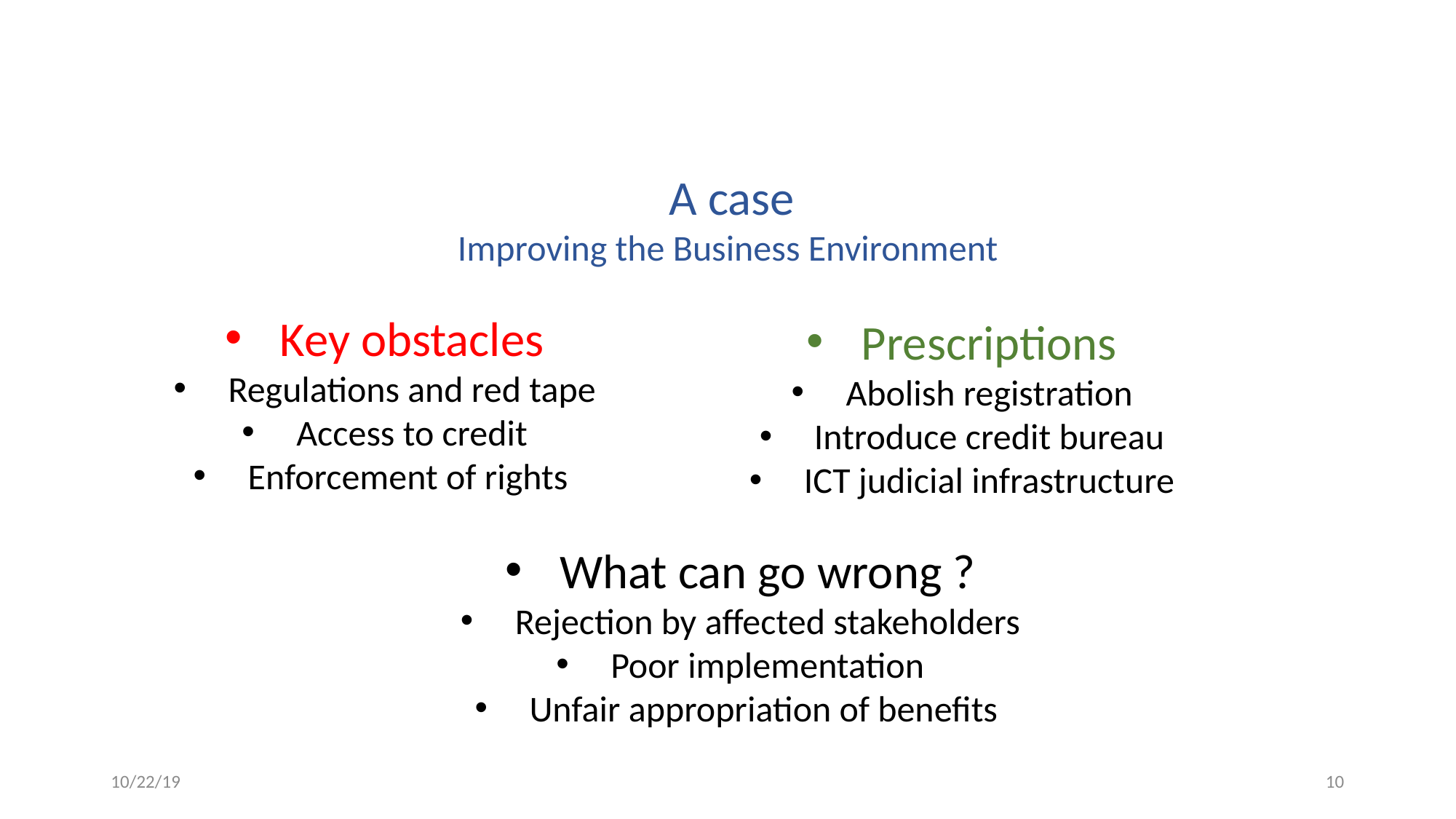

A case
Improving the Business Environment
Key obstacles
Regulations and red tape
Access to credit
Enforcement of rights
Prescriptions
Abolish registration
Introduce credit bureau
ICT judicial infrastructure
What can go wrong ?
Rejection by affected stakeholders
Poor implementation
Unfair appropriation of benefits
10/22/19

10